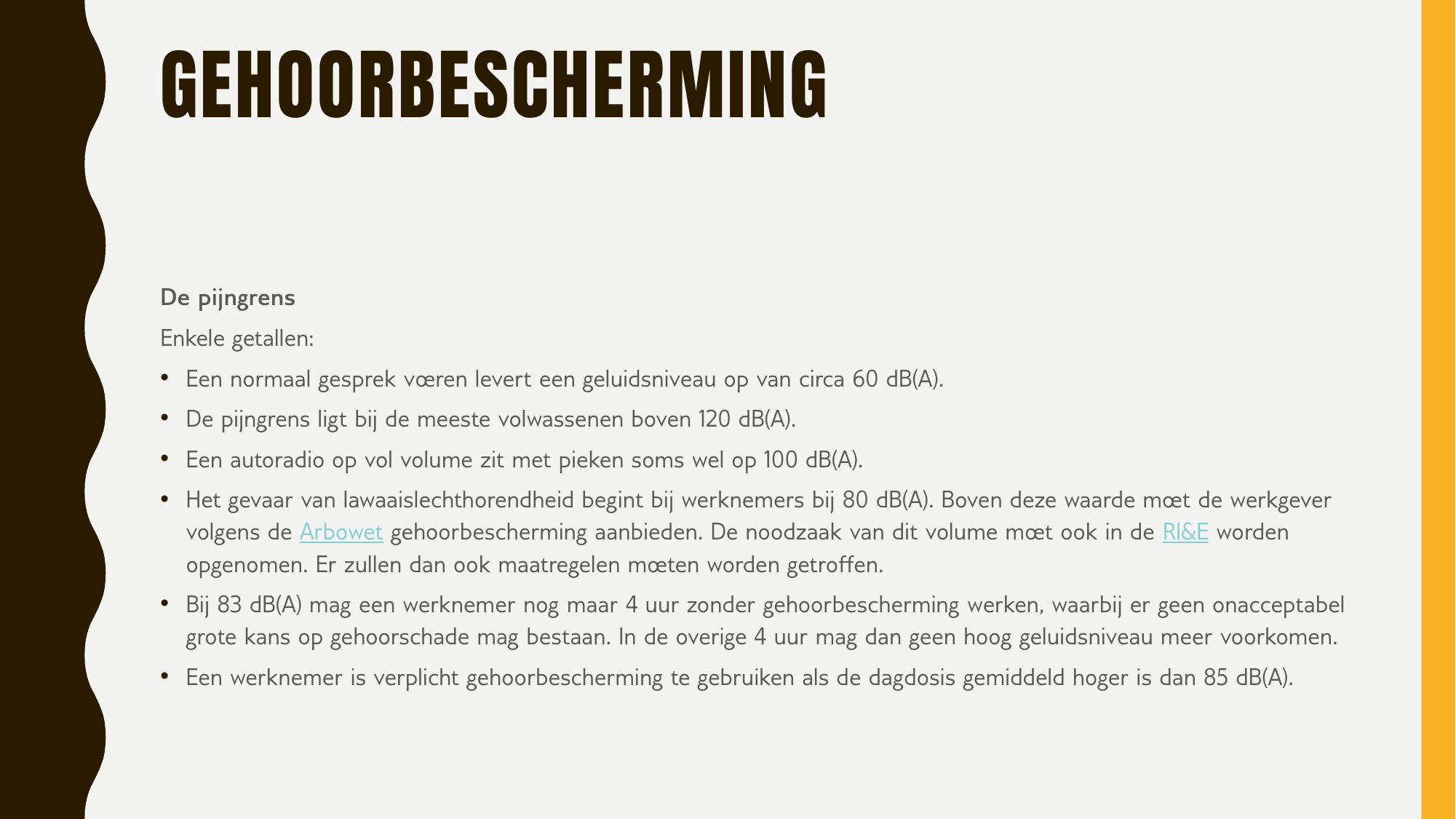

# gehoorbescherming
De pijngrens
Enkele getallen:
Een normaal gesprek voeren levert een geluidsniveau op van circa 60 dB(A).
De pijngrens ligt bij de meeste volwassenen boven 120 dB(A).
Een autoradio op vol volume zit met pieken soms wel op 100 dB(A).
Het gevaar van lawaaislechthorendheid begint bij werknemers bij 80 dB(A). Boven deze waarde moet de werkgever volgens de Arbowet gehoorbescherming aanbieden. De noodzaak van dit volume moet ook in de RI&E worden opgenomen. Er zullen dan ook maatregelen moeten worden getroffen.
Bij 83 dB(A) mag een werknemer nog maar 4 uur zonder gehoorbescherming werken, waarbij er geen onacceptabel grote kans op gehoorschade mag bestaan. In de overige 4 uur mag dan geen hoog geluidsniveau meer voorkomen.
Een werknemer is verplicht gehoorbescherming te gebruiken als de dagdosis gemiddeld hoger is dan 85 dB(A).